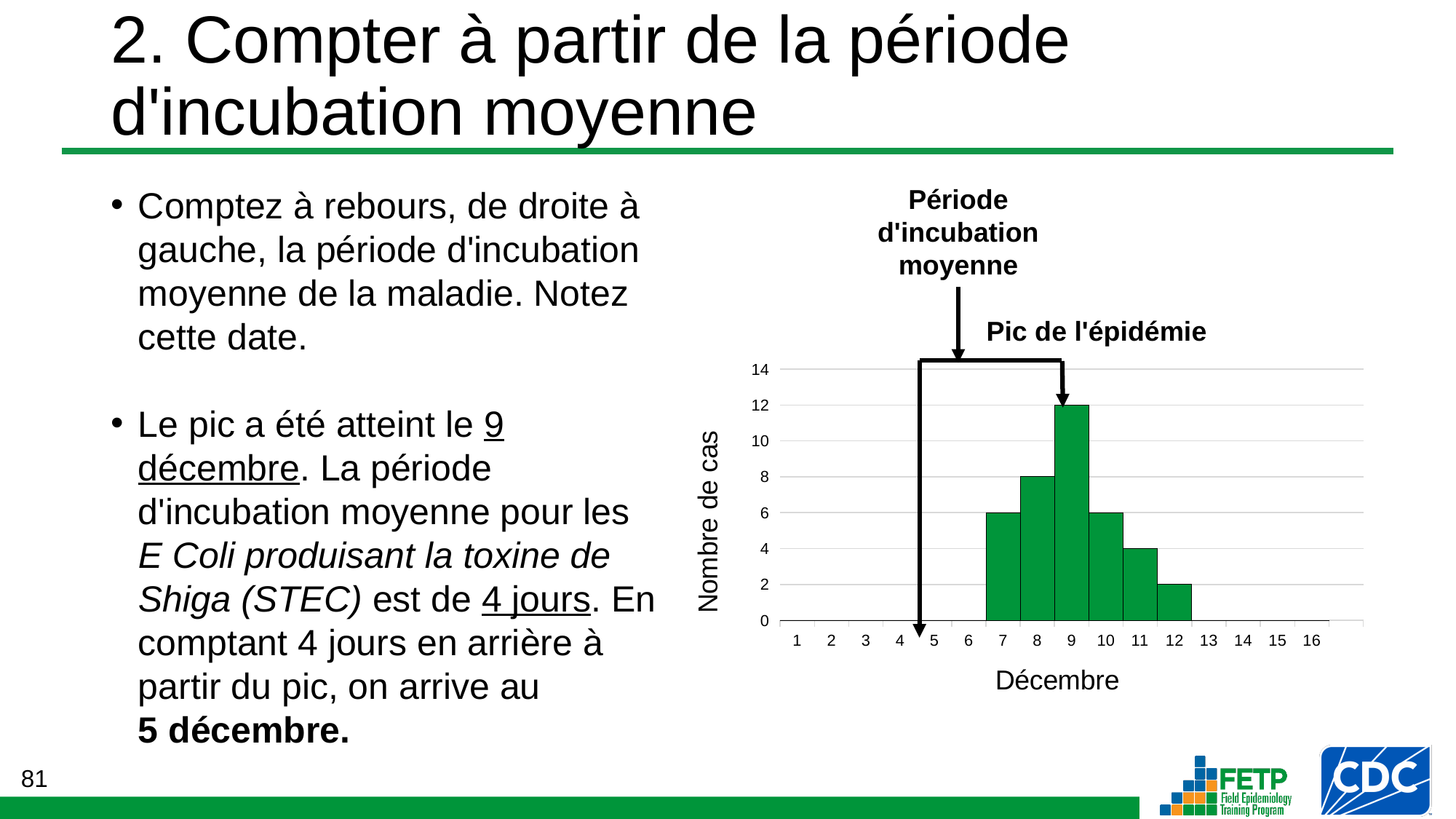

# 2. Compter à partir de la période d'incubation moyenne
Comptez à rebours, de droite à gauche, la période d'incubation moyenne de la maladie. Notez cette date.

Le pic a été atteint le 9 décembre. La période d'incubation moyenne pour les E Coli produisant la toxine de Shiga (STEC) est de 4 jours. En comptant 4 jours en arrière à partir du pic, on arrive au
5 décembre.
Période d'incubation moyenne
Pic de l'épidémie

### Chart

| Category | Nombre de cas |
|---|---|
| 1 | 0.0 |
| 2 | 0.0 |
| 3 | 0.0 |
| 4 | 0.0 |
| 5 | 0.0 |
| 6 | 0.0 |
| 7 | 6.0 |
| 8 | 8.0 |
| 9 | 12.0 |
| 10 | 6.0 |
| 11 | 4.0 |
| 12 | 2.0 |
| 13 | 0.0 |
| 14 | 0.0 |
| 15 | 0.0 |
| 16 | 0.0 |
|  | None |